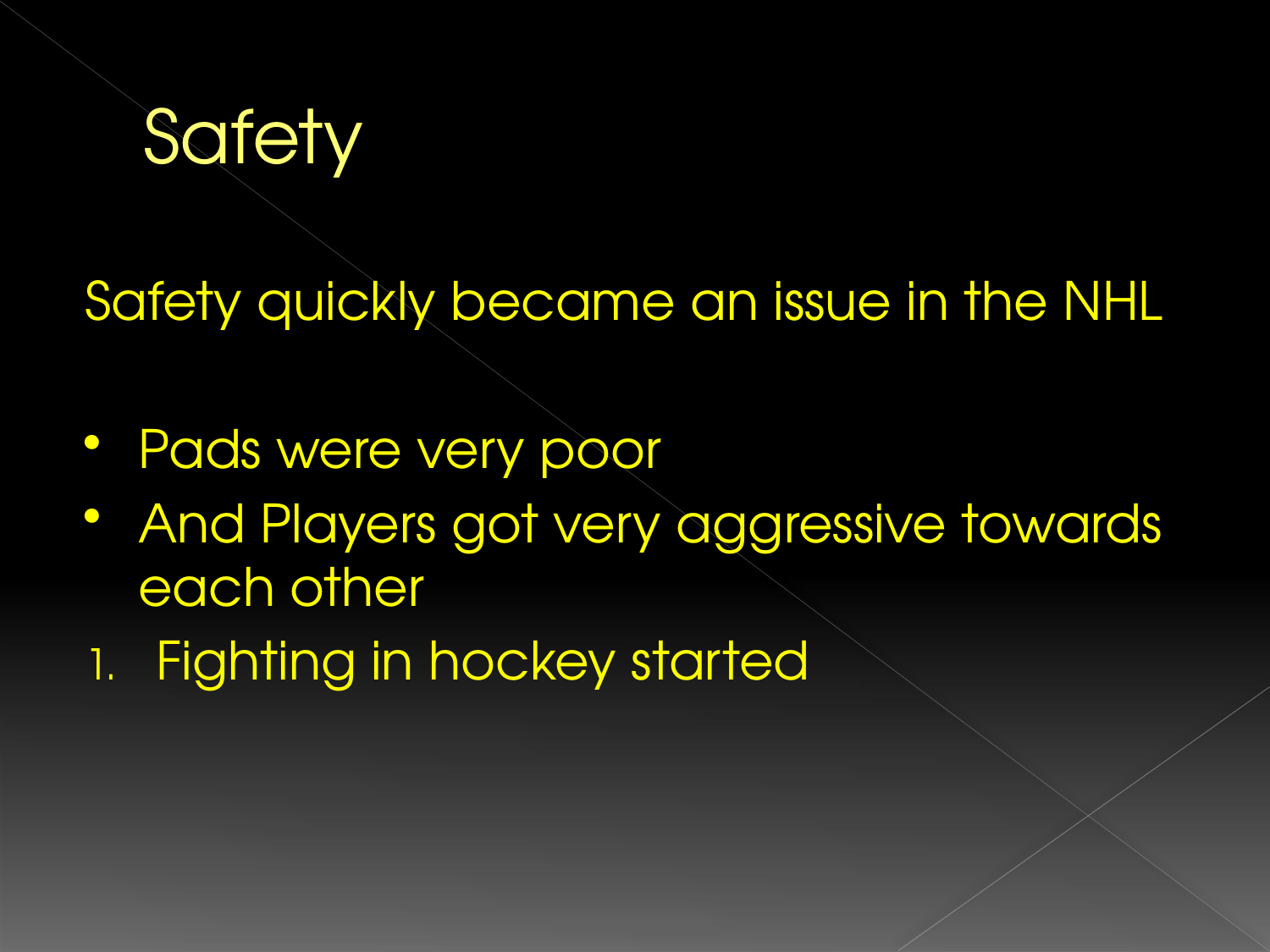

# Safety
Safety quickly became an issue in the NHL

Pads were very poor
And Players got very aggressive towards each other
Fighting in hockey started